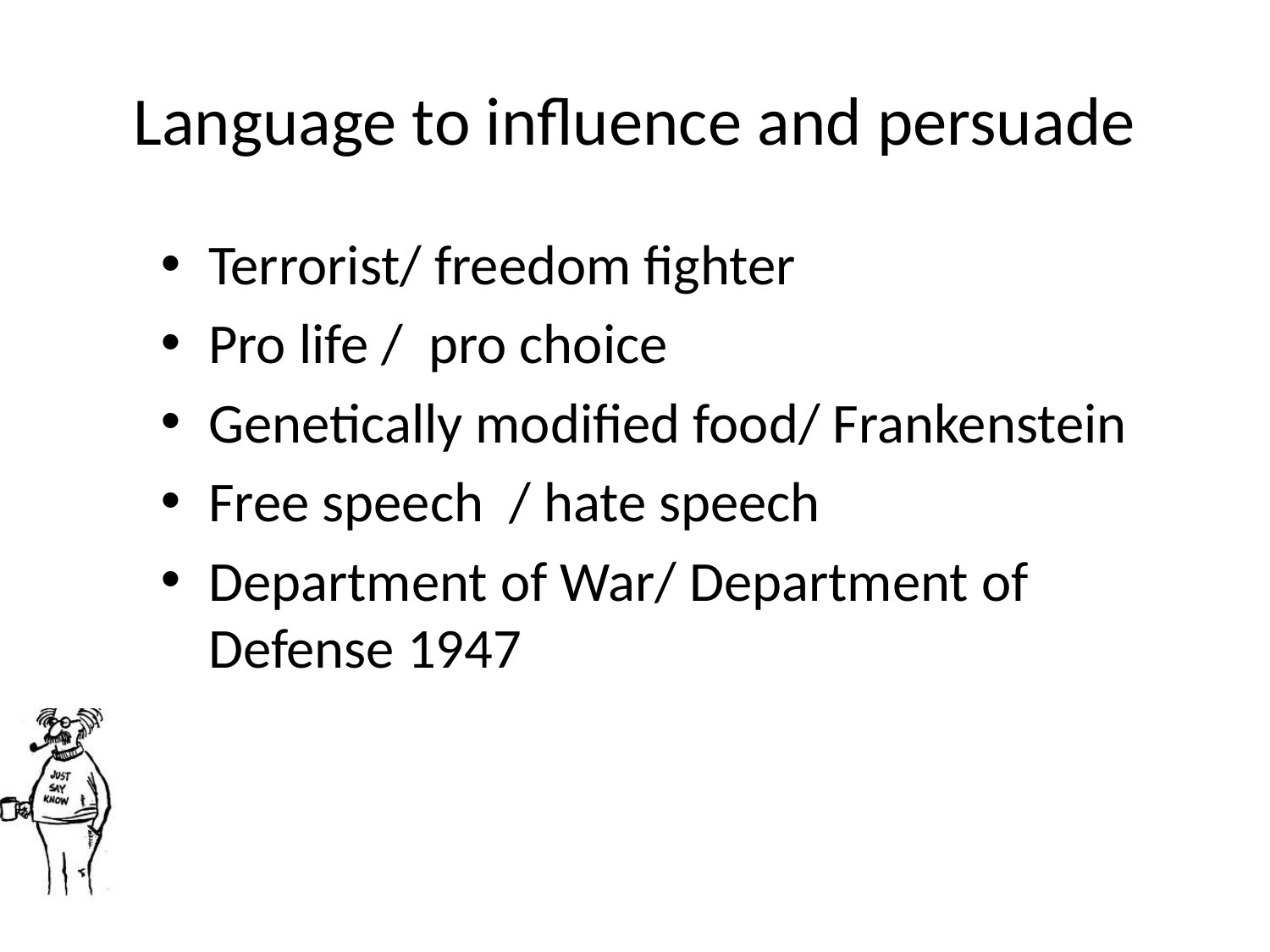

# Language to influence and persuade
Terrorist/ freedom fighter
Pro life /  pro choice
Genetically modified food/ Frankenstein
Free speech  / hate speech
Department of War/ Department of Defense 1947